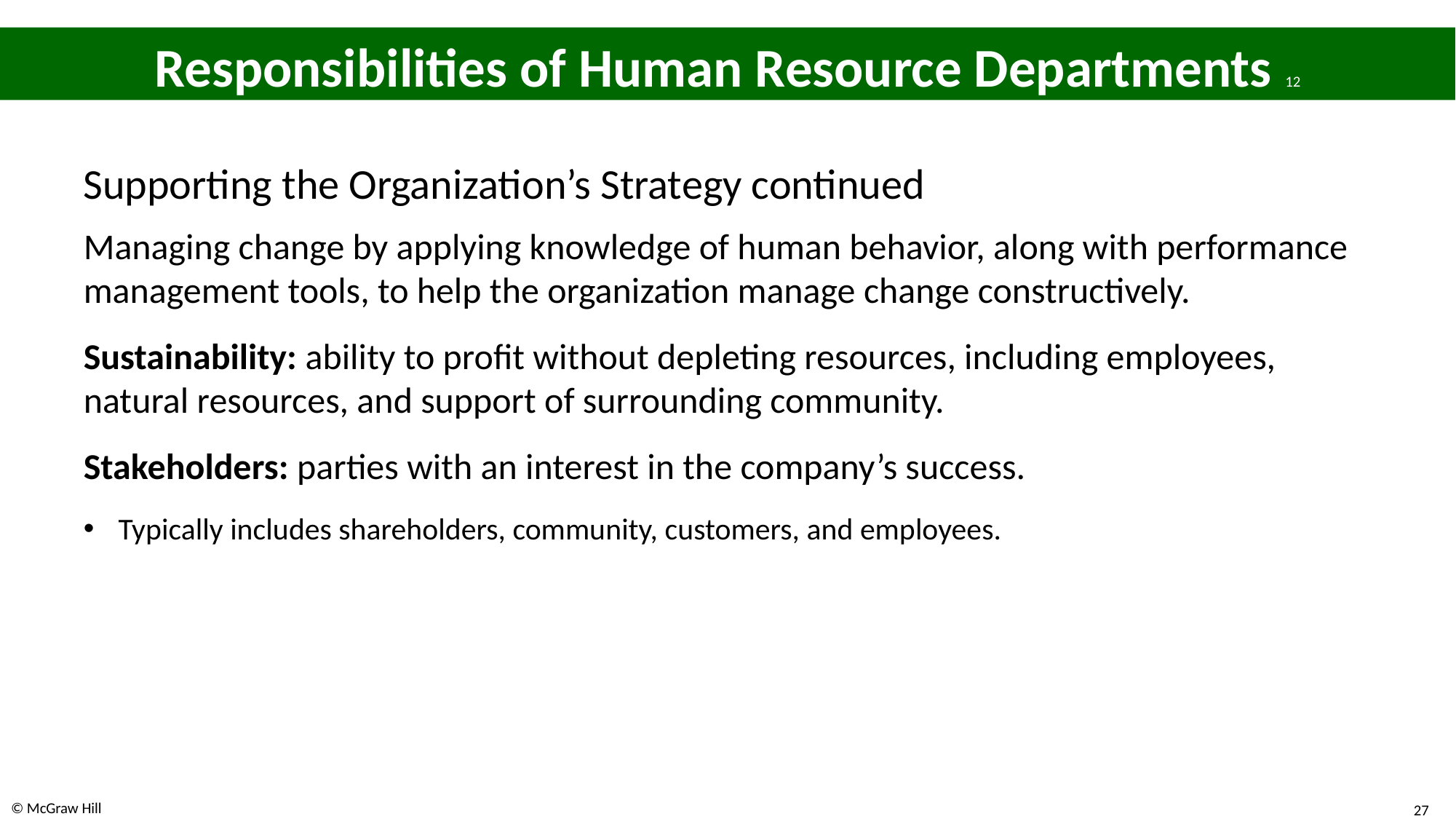

# Responsibilities of Human Resource Departments 12
Supporting the Organization’s Strategy continued
Managing change by applying knowledge of human behavior, along with performance management tools, to help the organization manage change constructively.
Sustainability: ability to profit without depleting resources, including employees, natural resources, and support of surrounding community.
Stakeholders: parties with an interest in the company’s success.
Typically includes shareholders, community, customers, and employees.